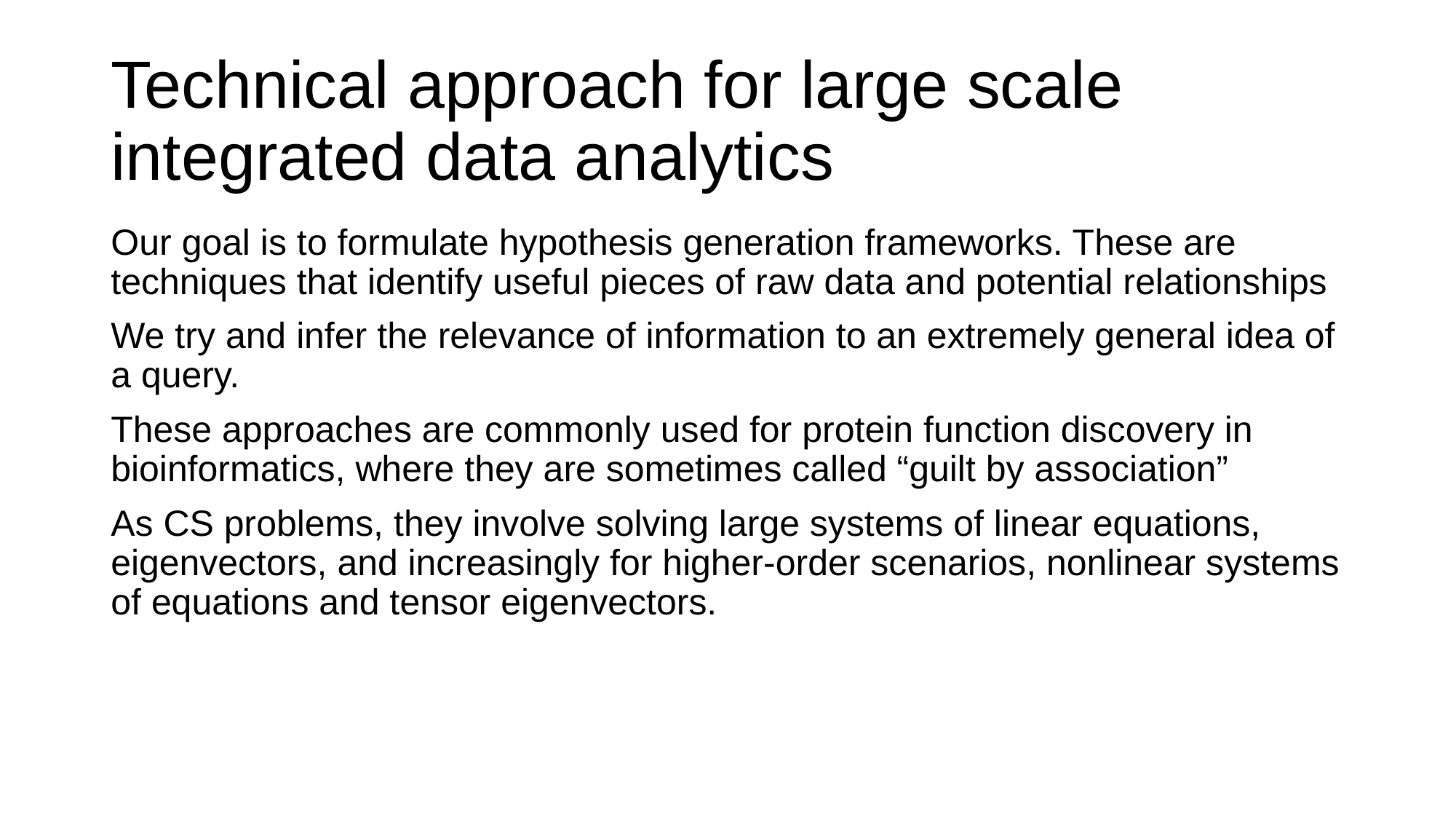

# Technical approach for large scale integrated data analytics
Our goal is to formulate hypothesis generation frameworks. These are techniques that identify useful pieces of raw data and potential relationships
We try and infer the relevance of information to an extremely general idea of a query.
These approaches are commonly used for protein function discovery in bioinformatics, where they are sometimes called “guilt by association”
As CS problems, they involve solving large systems of linear equations, eigenvectors, and increasingly for higher-order scenarios, nonlinear systems of equations and tensor eigenvectors.